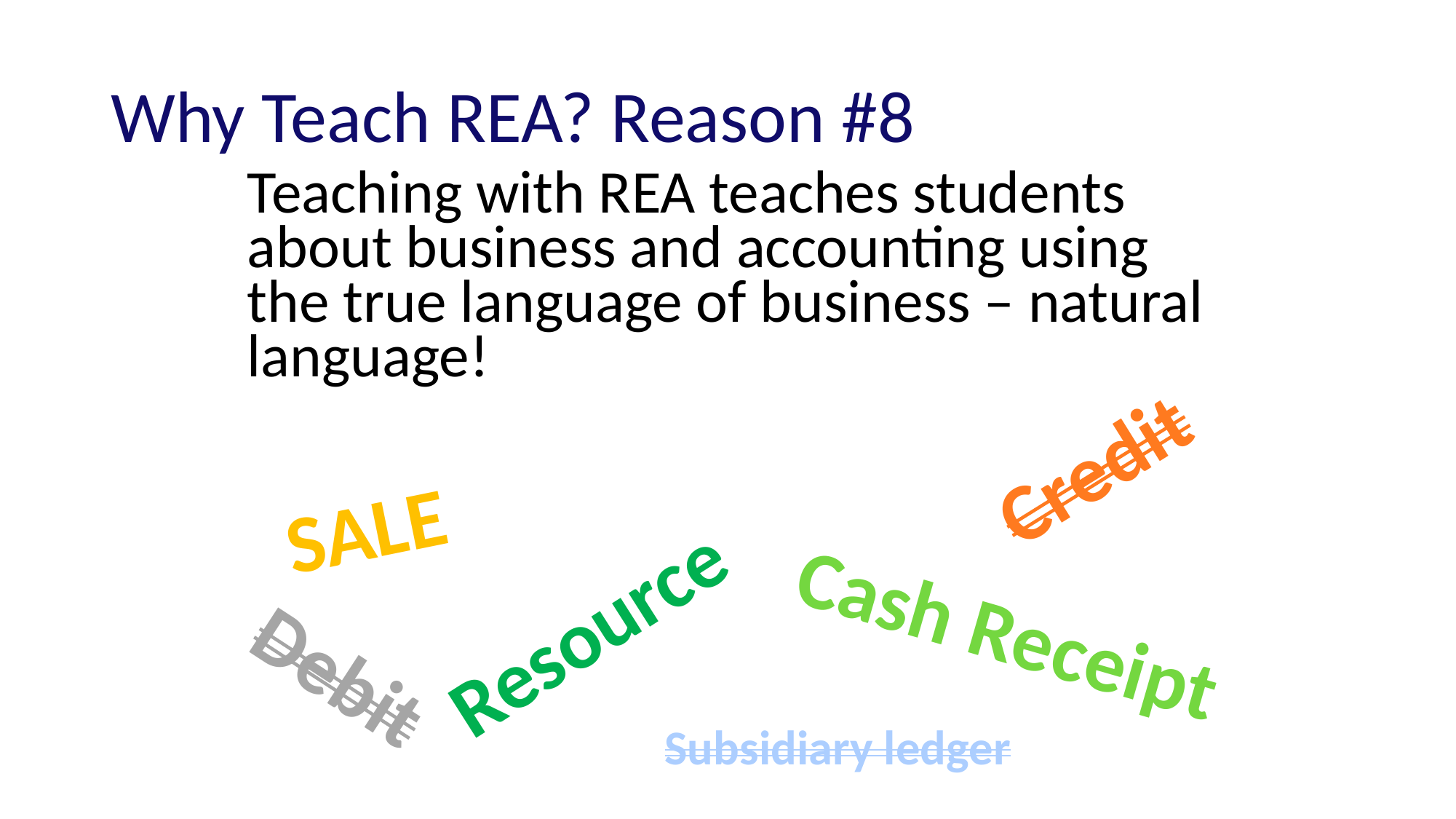

# Why Teach REA? Reason #8
Teaching with REA teaches students about business and accounting using the true language of business – natural language!
Credit
Sale
Resource
Cash Receipt
Debit
Subsidiary ledger